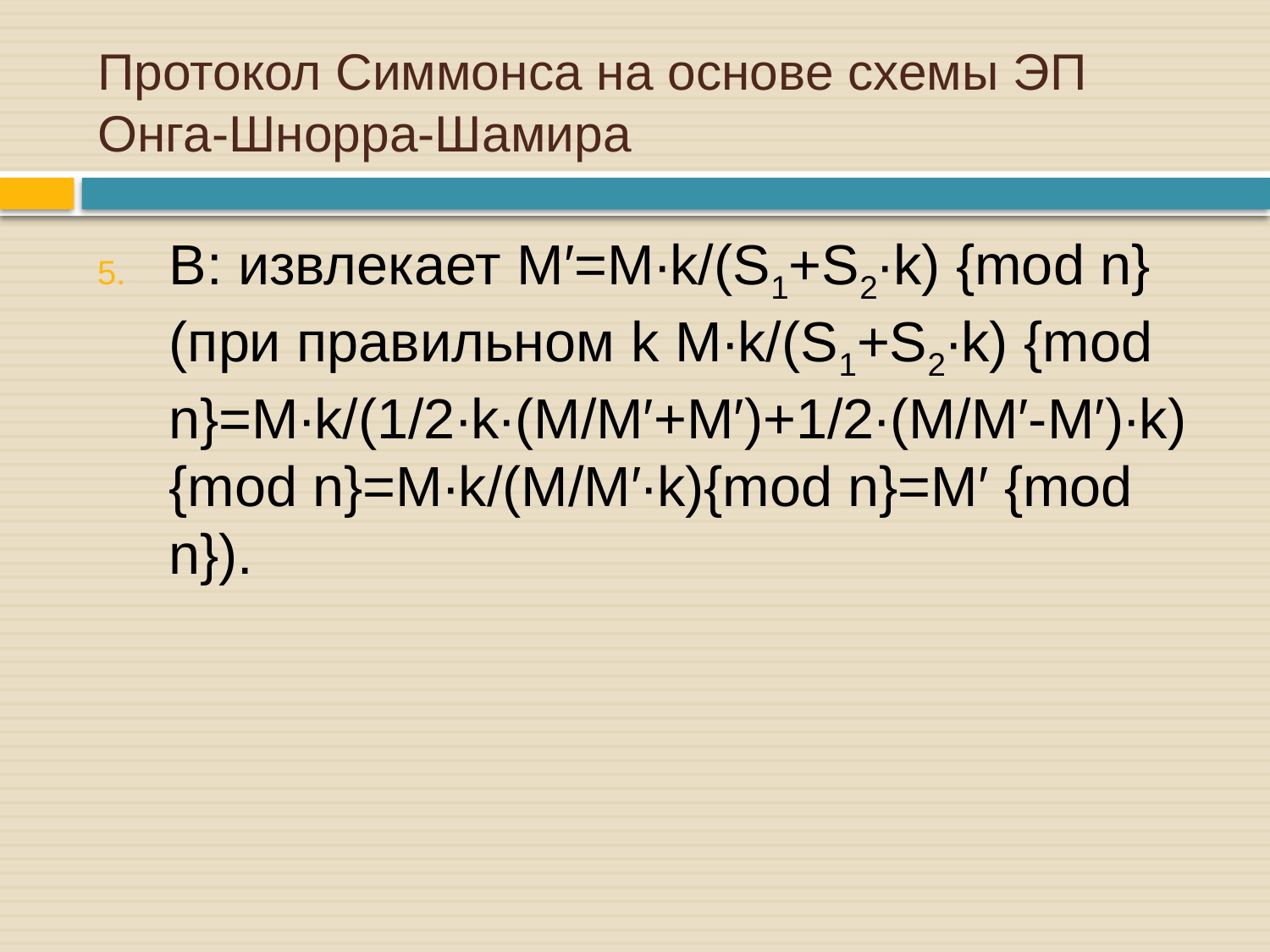

# Протокол Симмонса на основе схемы ЭП Онга-Шнорра-Шамира
B: извлекает M′=M∙k/(S1+S2∙k) {mod n} (при правильном k M∙k/(S1+S2∙k) {mod n}=M∙k/(1/2∙k∙(M/M′+M′)+1/2∙(M/M′-M′)∙k){mod n}=M∙k/(M/M′∙k){mod n}=M′ {mod n}).